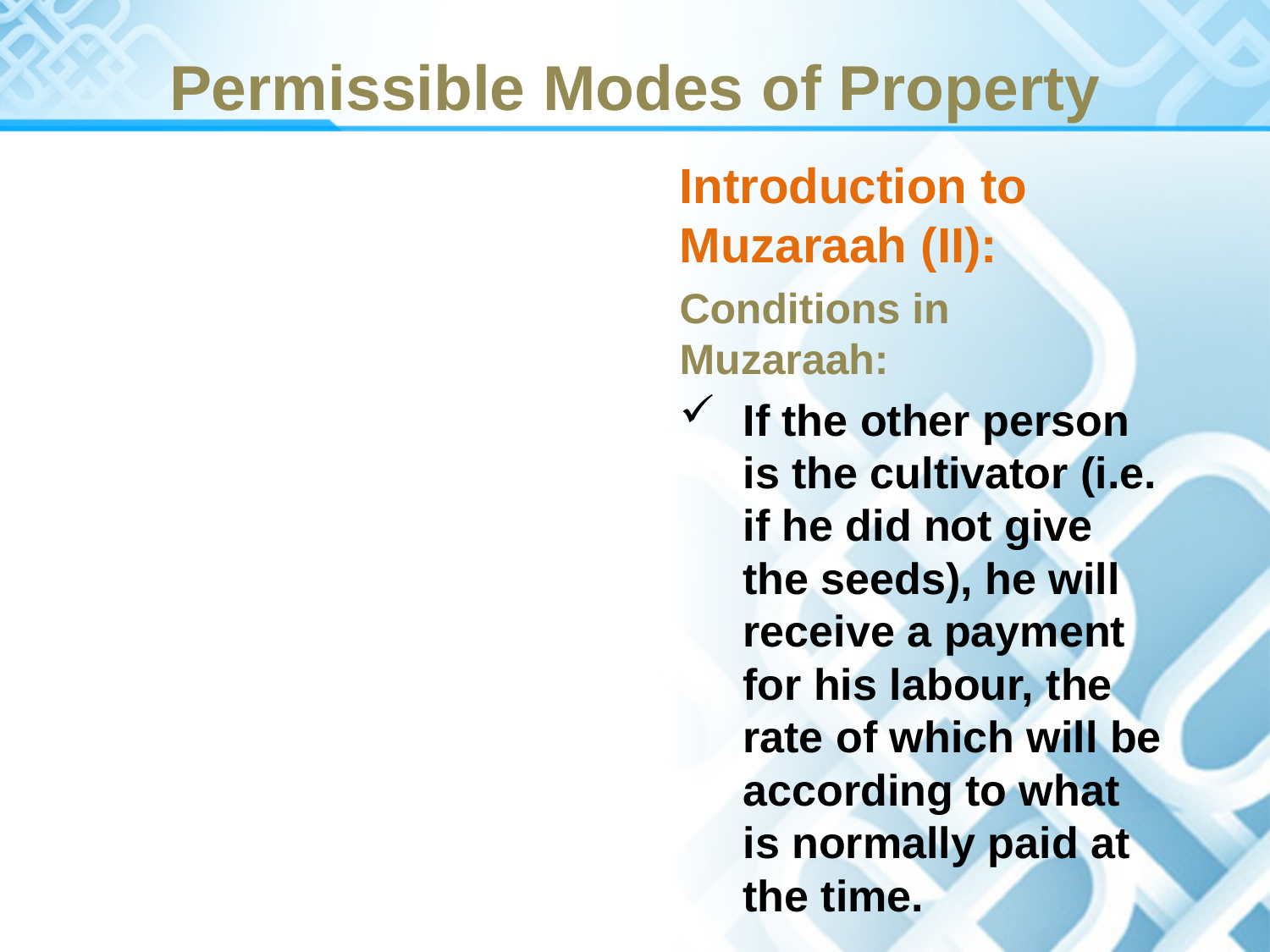

Permissible Modes of Property
Introduction to Muzaraah (II):
Conditions in Muzaraah:
If the other person is the cultivator (i.e. if he did not give the seeds), he will receive a payment for his labour, the rate of which will be according to what is normally paid at the time.